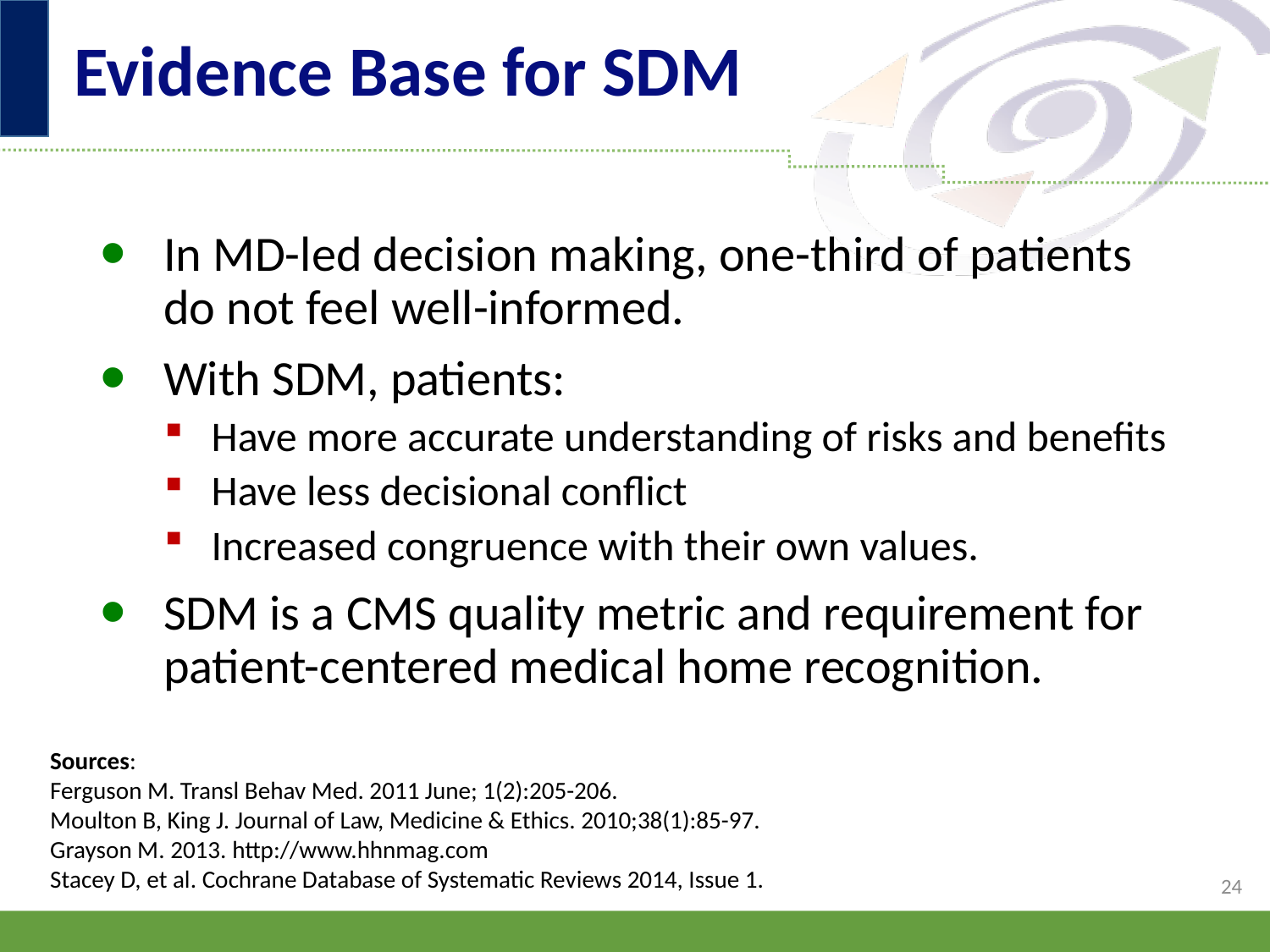

# Evidence Base for SDM
In MD-led decision making, one-third of patients do not feel well-informed.
With SDM, patients:
Have more accurate understanding of risks and benefits
Have less decisional conflict
Increased congruence with their own values.
SDM is a CMS quality metric and requirement for patient-centered medical home recognition.
Sources:
Ferguson M. Transl Behav Med. 2011 June; 1(2):205-206.
Moulton B, King J. Journal of Law, Medicine & Ethics. 2010;38(1):85-97.
Grayson M. 2013. http://www.hhnmag.com
Stacey D, et al. Cochrane Database of Systematic Reviews 2014, Issue 1.
24